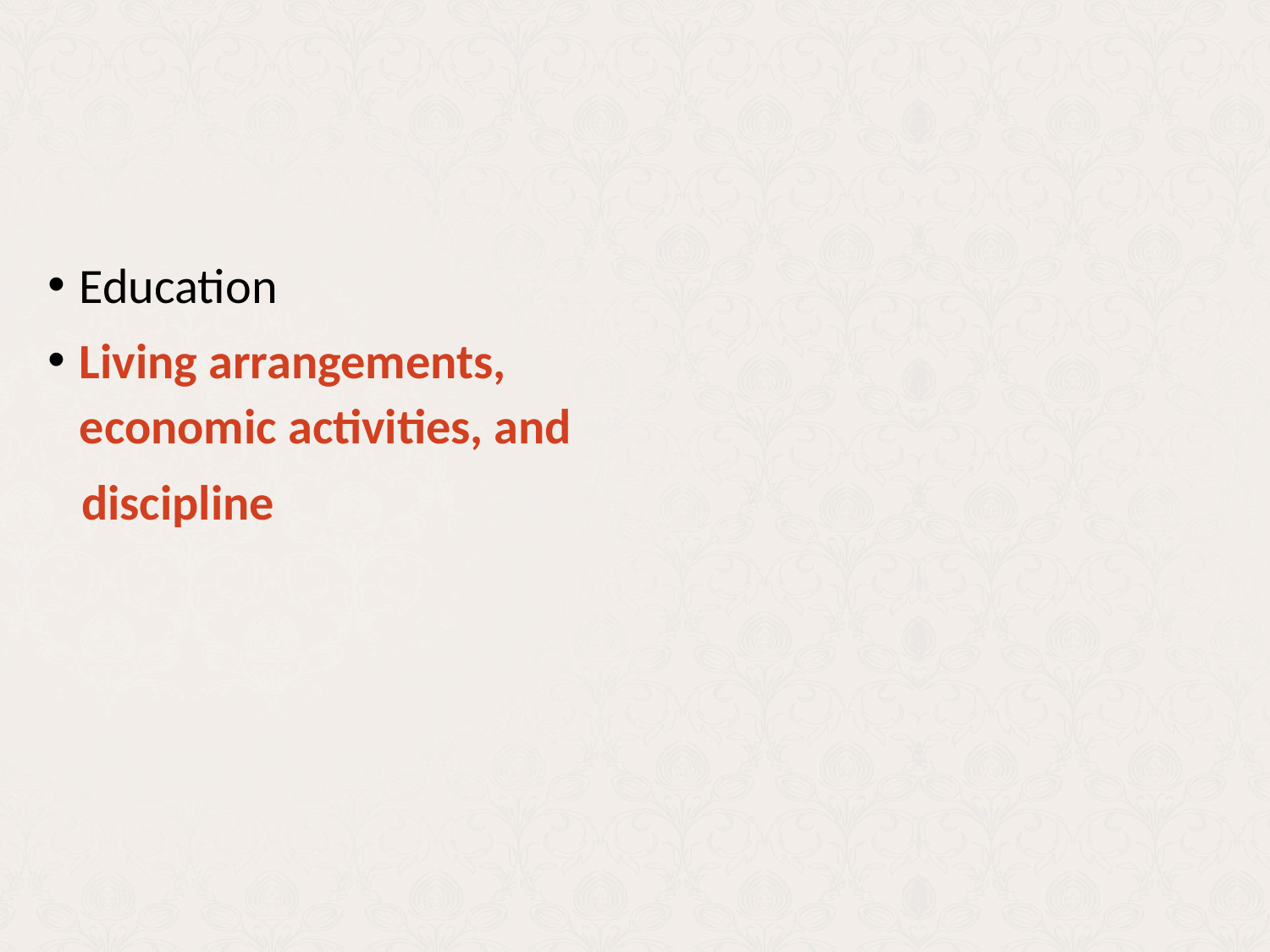

Education
Living arrangements,  economic activities, and
   discipline